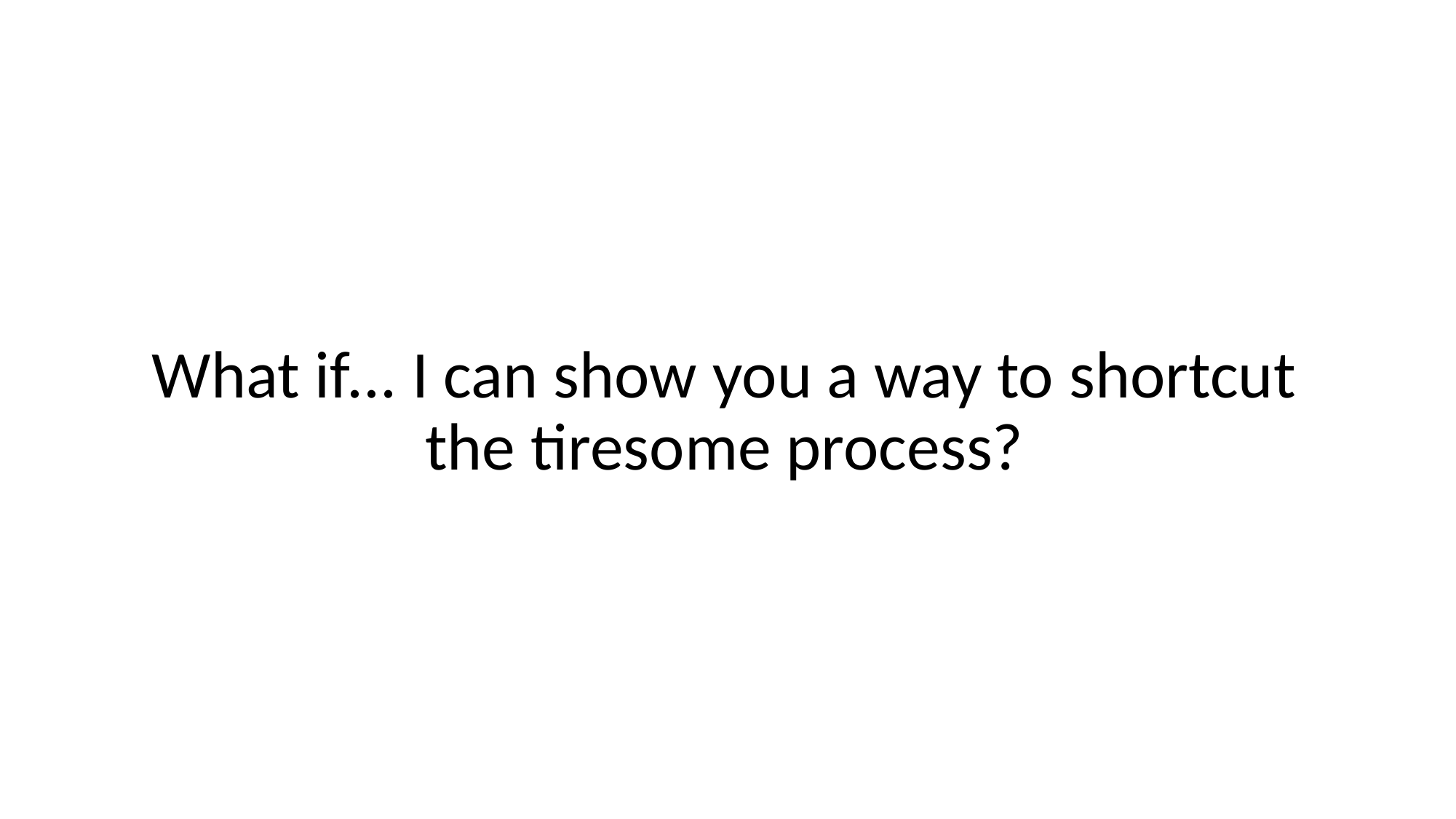

What if... I can show you a way to shortcut the tiresome process?